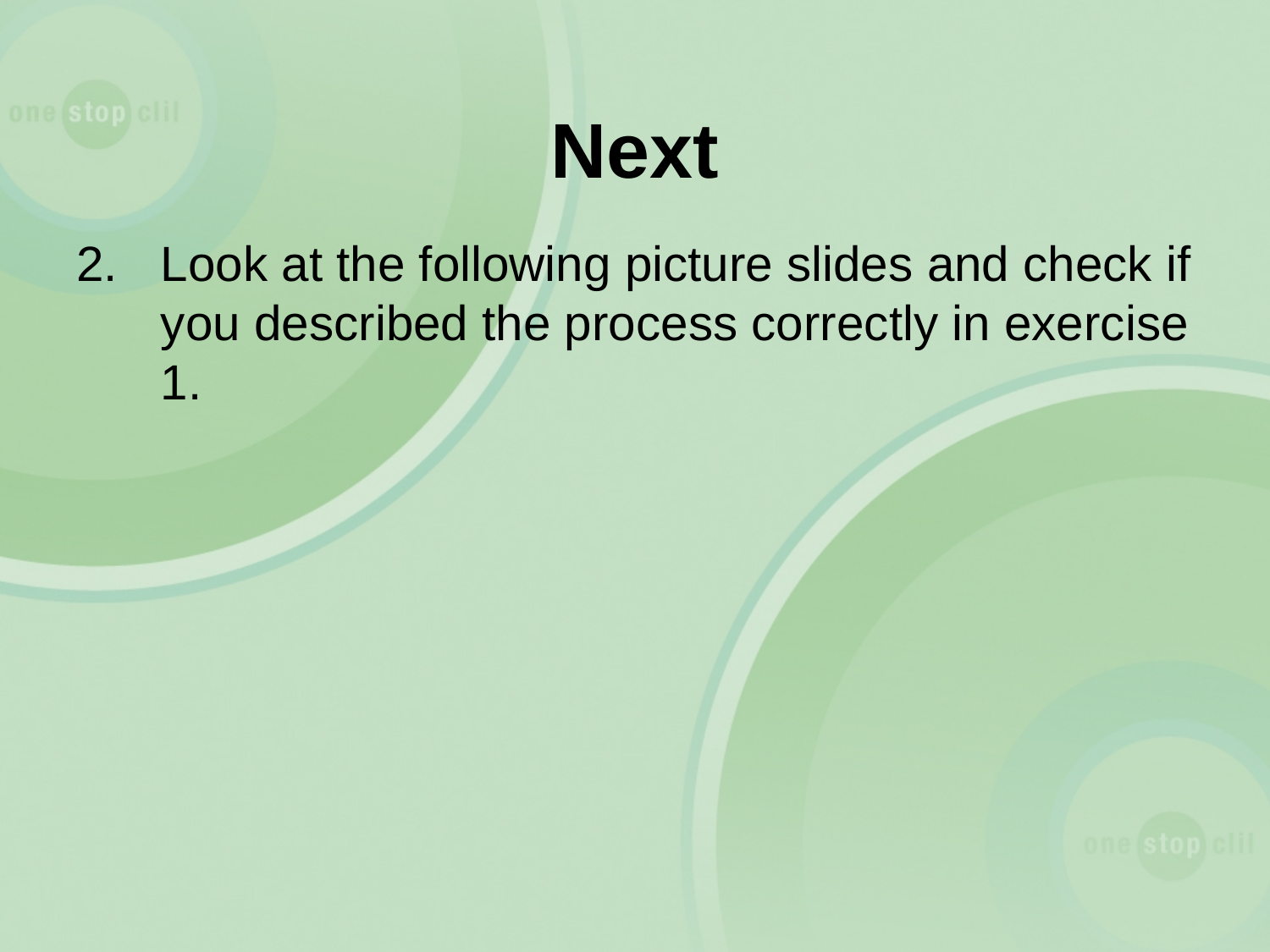

# Next
2.	Look at the following picture slides and check if you described the process correctly in exercise 1.